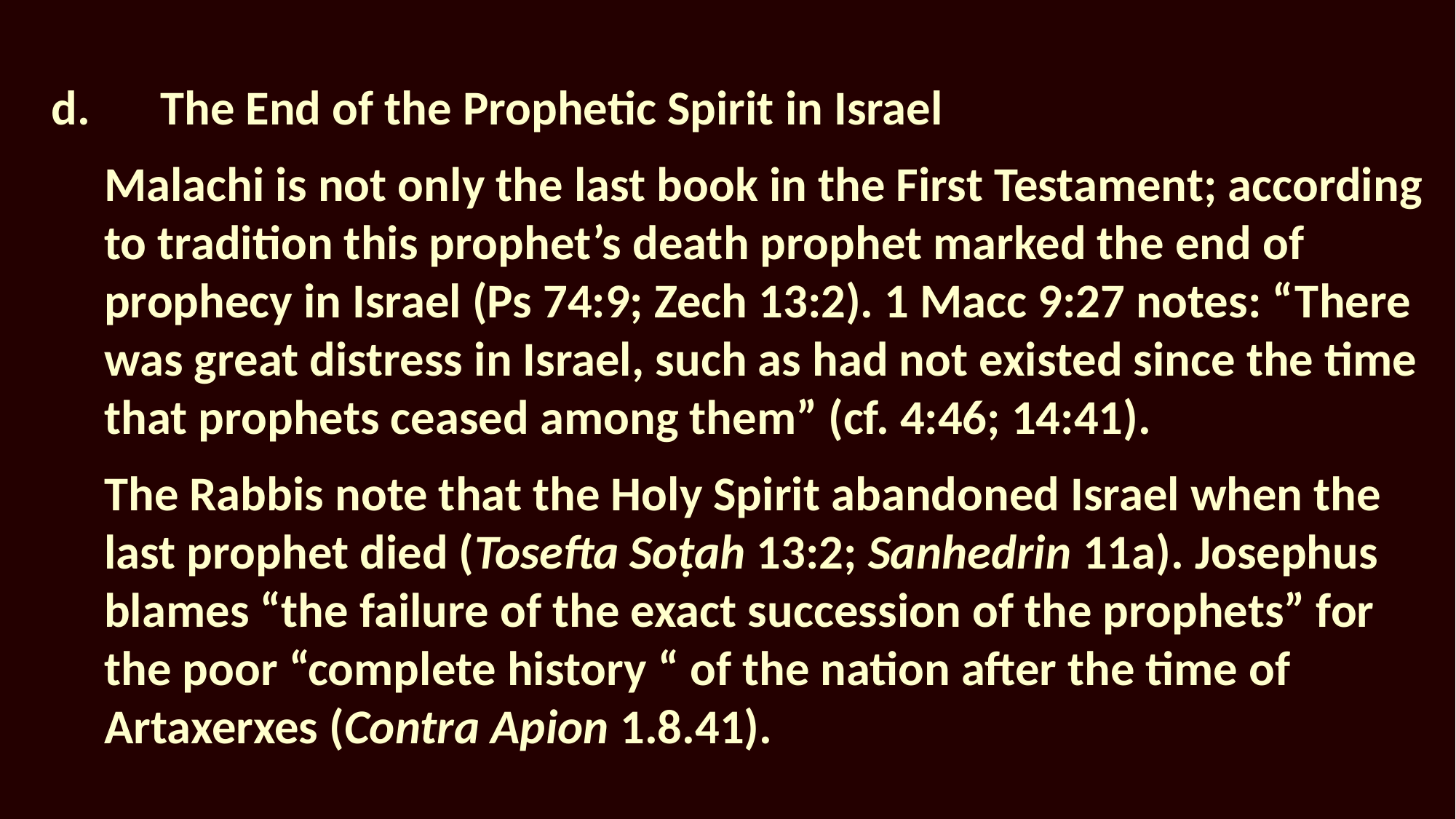

d.	The End of the Prophetic Spirit in Israel
Malachi is not only the last book in the First Testament; according to tradition this prophet’s death prophet marked the end of prophecy in Israel (Ps 74:9; Zech 13:2). 1 Macc 9:27 notes: “There was great distress in Israel, such as had not existed since the time that prophets ceased among them” (cf. 4:46; 14:41).
The Rabbis note that the Holy Spirit abandoned Israel when the last prophet died (Tosefta Soṭah 13:2; Sanhedrin 11a). Josephus blames “the failure of the exact succession of the prophets” for the poor “complete history “ of the nation after the time of Artaxerxes (Contra Apion 1.8.41).